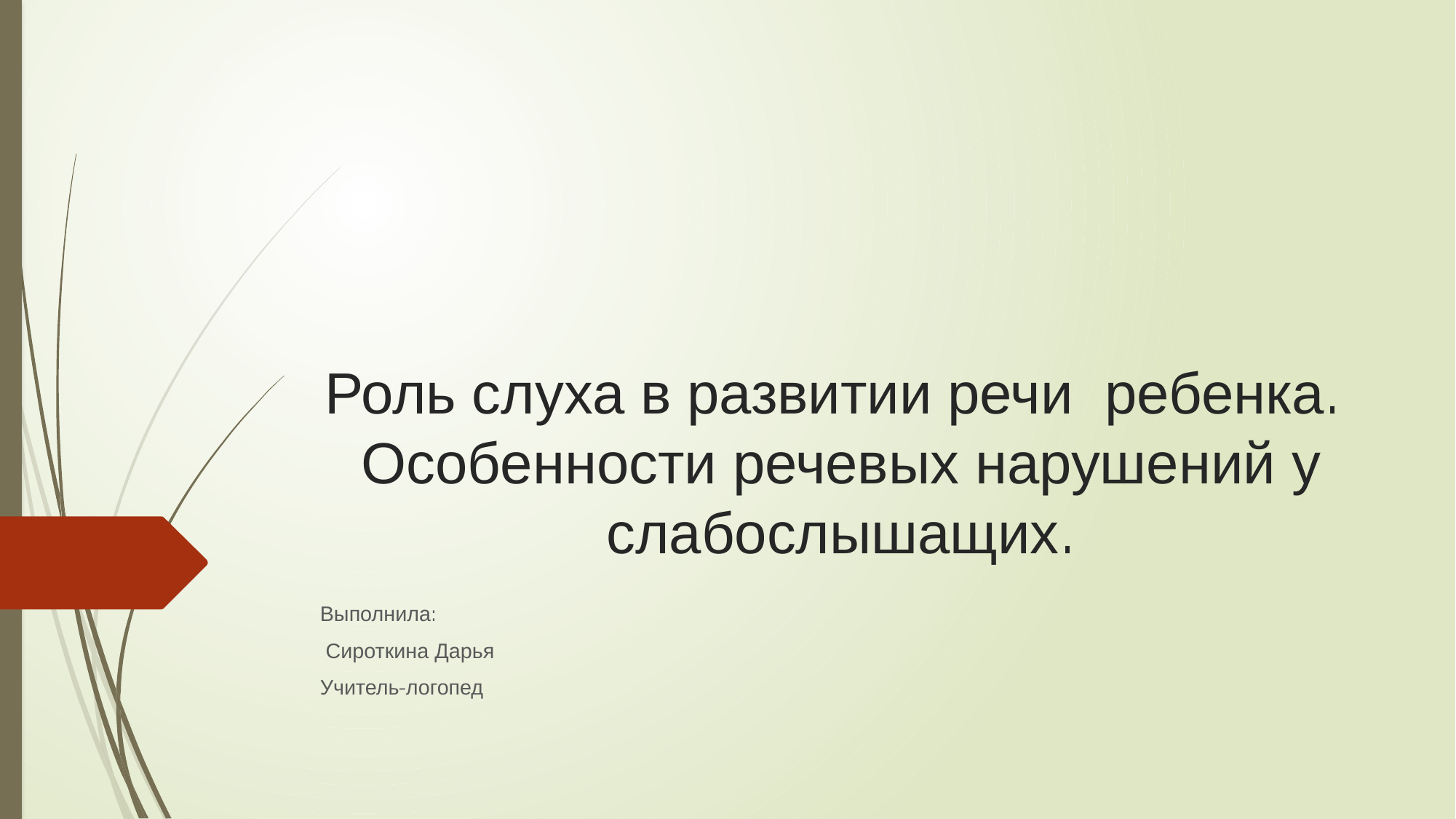

# Роль слуха в развитии речи  ребенка. Особенности речевых нарушений у слабослышащих.
Выполнила:
 Сироткина Дарья
Учитель-логопед